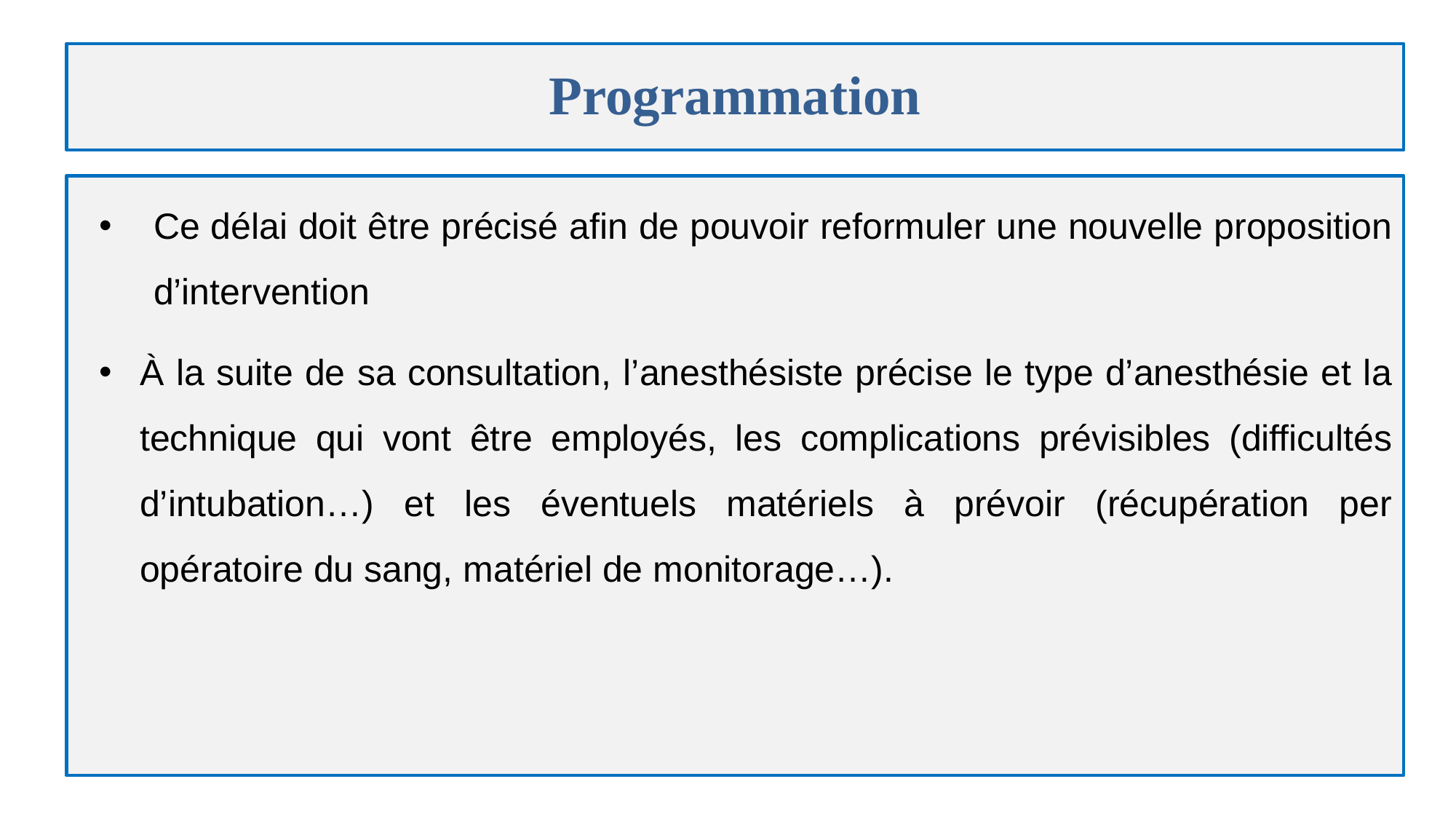

# Programmation
Ce délai doit être précisé afin de pouvoir reformuler une nouvelle proposition d’intervention
À la suite de sa consultation, l’anesthésiste précise le type d’anesthésie et la technique qui vont être employés, les complications prévisibles (difficultés d’intubation…) et les éventuels matériels à prévoir (récupération per opératoire du sang, matériel de monitorage…).